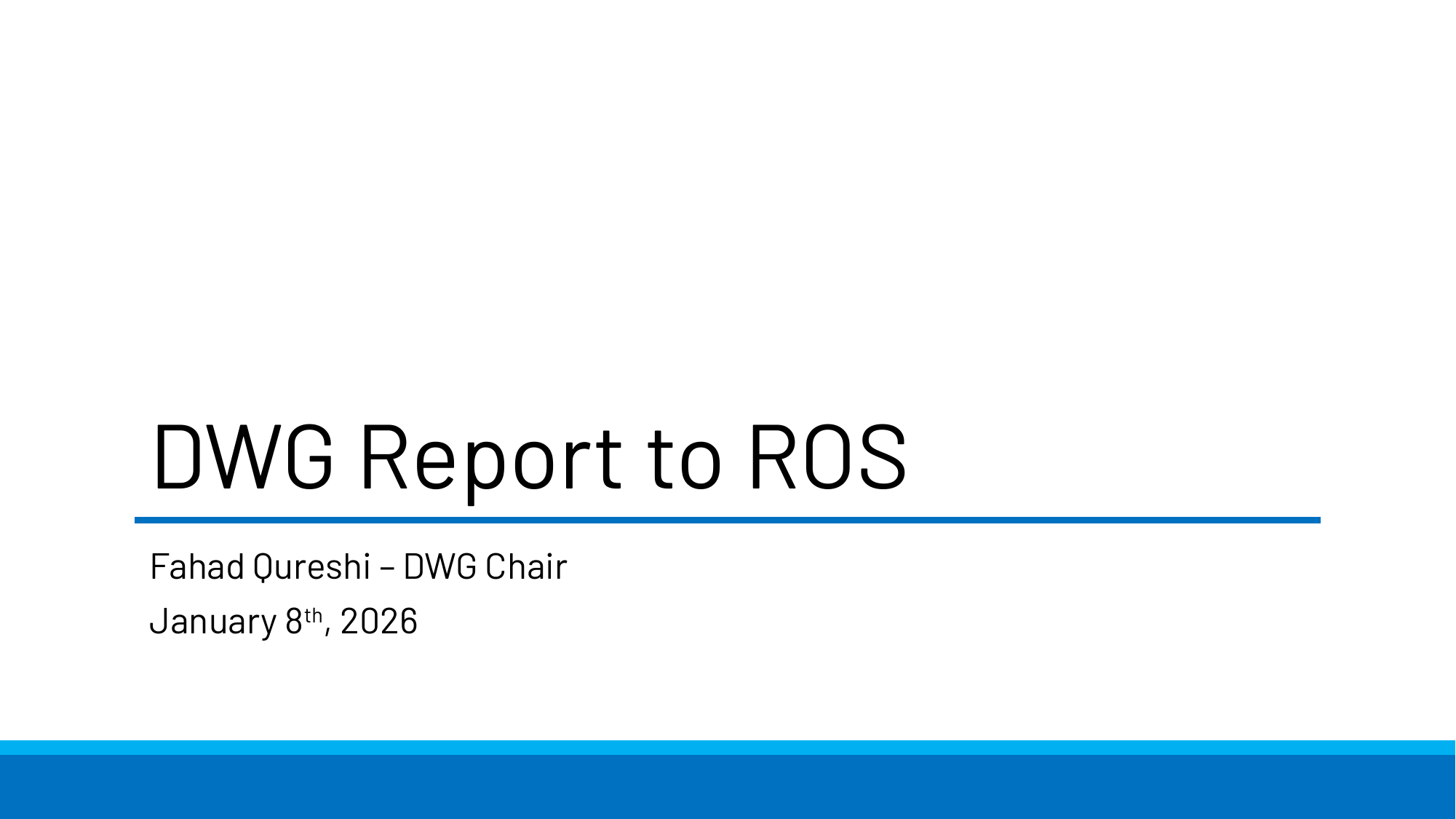

# DWG Report to ROS
Fahad Qureshi – DWG Chair
January 8th, 2026